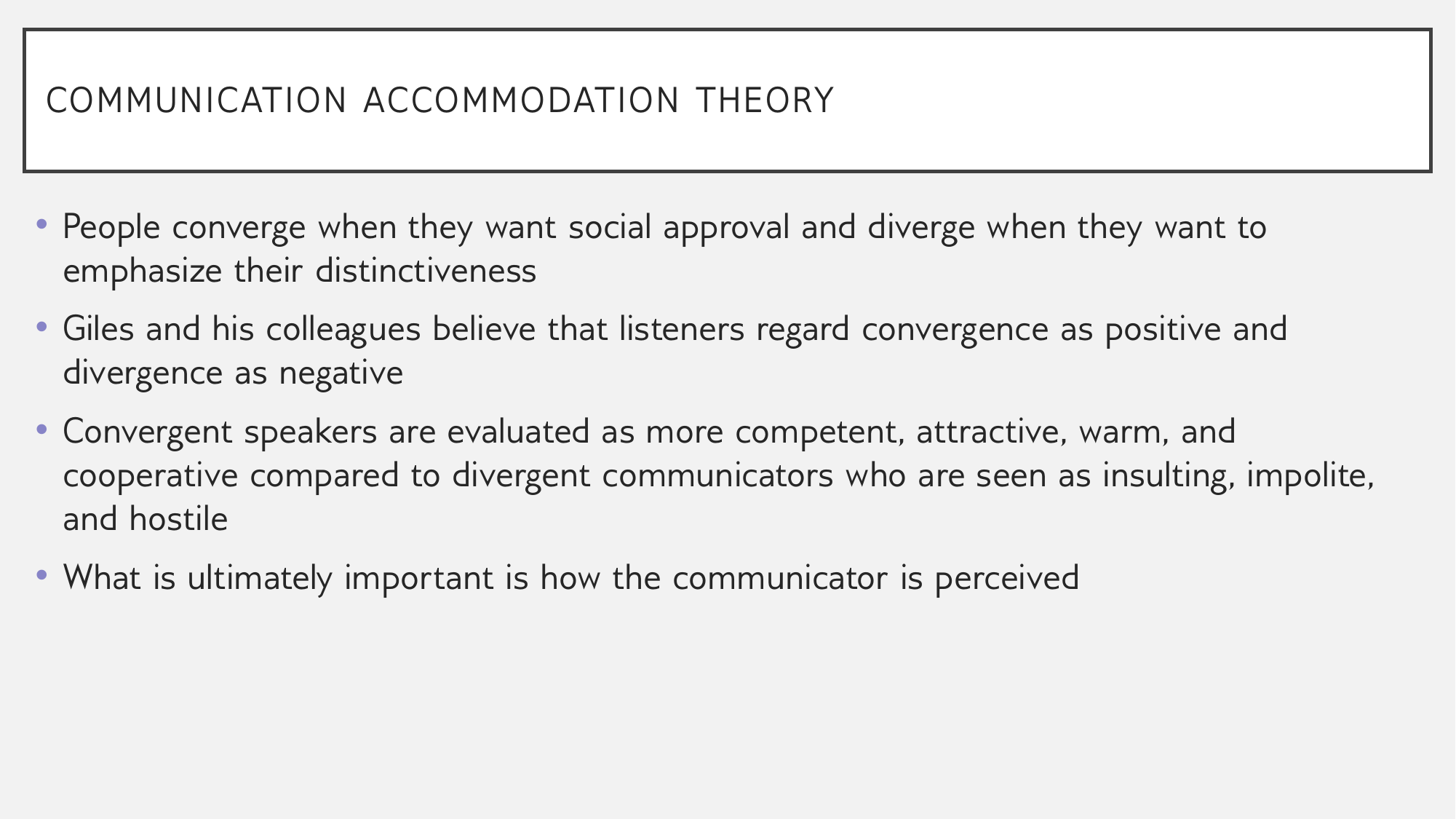

# Communication Accommodation Theory
People converge when they want social approval and diverge when they want to emphasize their distinctiveness
Giles and his colleagues believe that listeners regard convergence as positive and divergence as negative
Convergent speakers are evaluated as more competent, attractive, warm, and cooperative compared to divergent communicators who are seen as insulting, impolite, and hostile
What is ultimately important is how the communicator is perceived